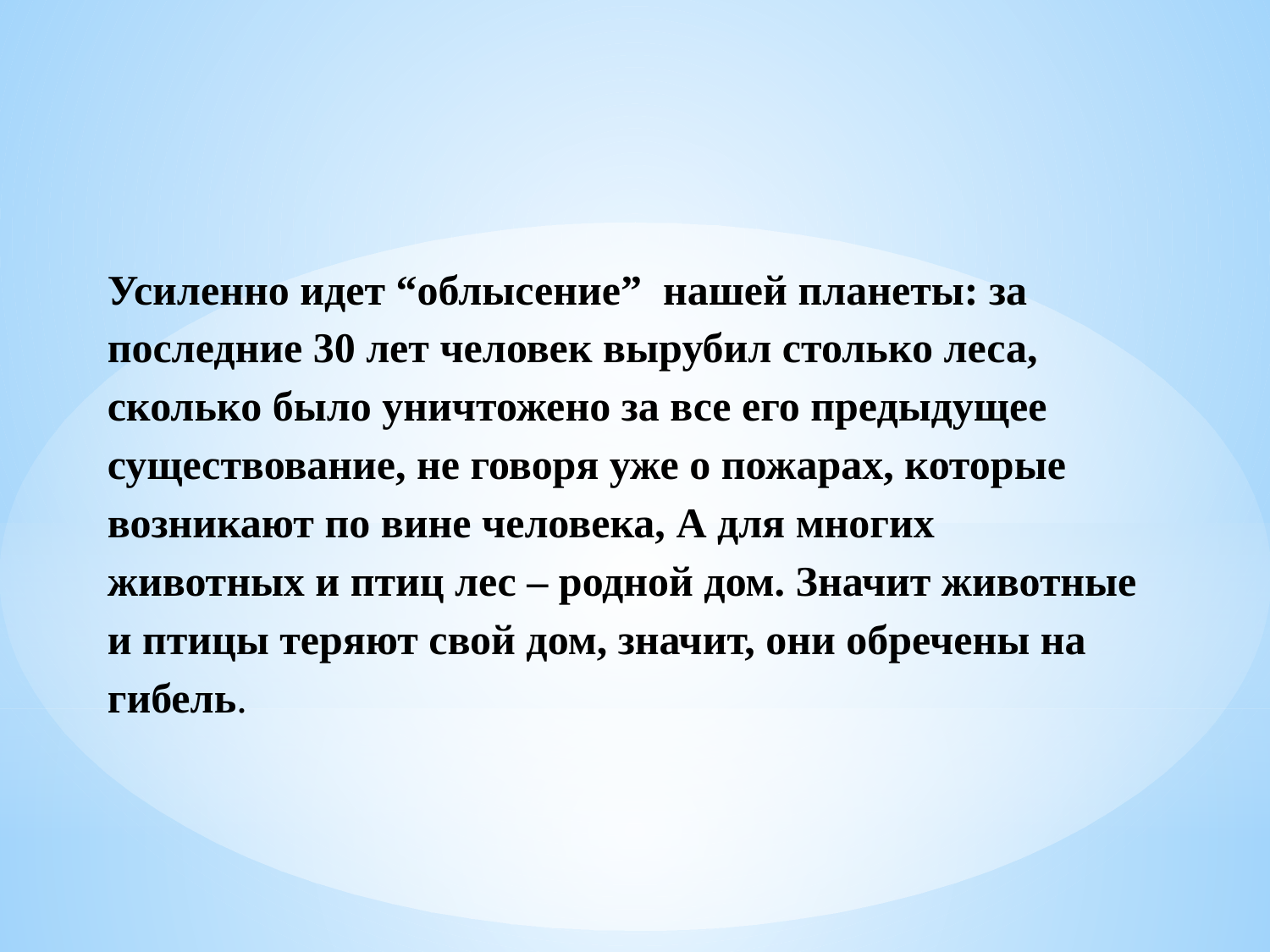

Усиленно идет “облысение”  нашей планеты: за последние 30 лет человек вырубил столько леса, сколько было уничтожено за все его предыдущее существование, не говоря уже о пожарах, которые возникают по вине человека, А для многих животных и птиц лес – родной дом. Значит животные и птицы теряют свой дом, значит, они обречены на гибель.